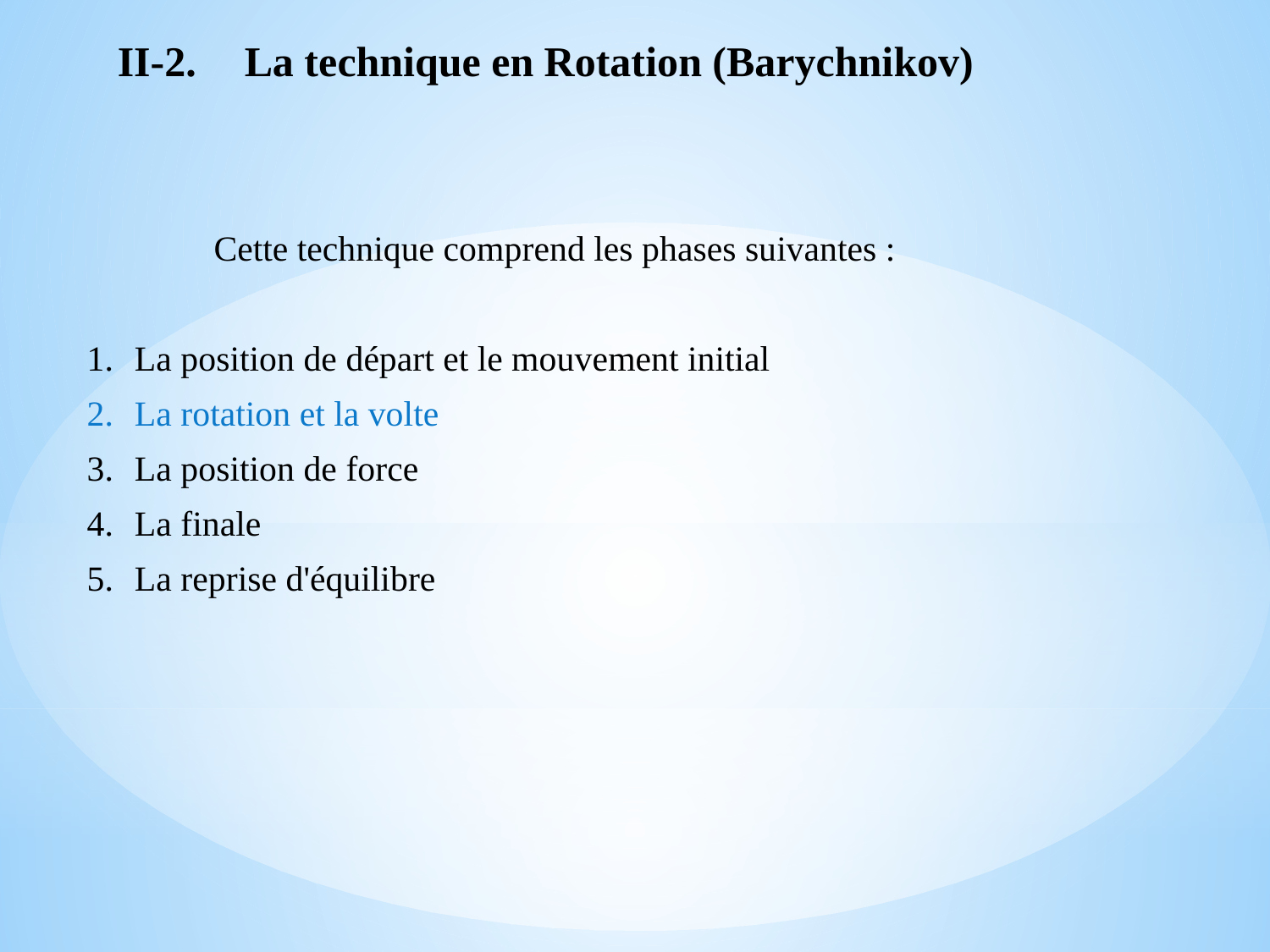

II-2.	 La technique en Rotation (Barychnikov)
	Cette technique comprend les phases suivantes :

La position de départ et le mouvement initial
La rotation et la volte
La position de force
La finale
La reprise d'équilibre